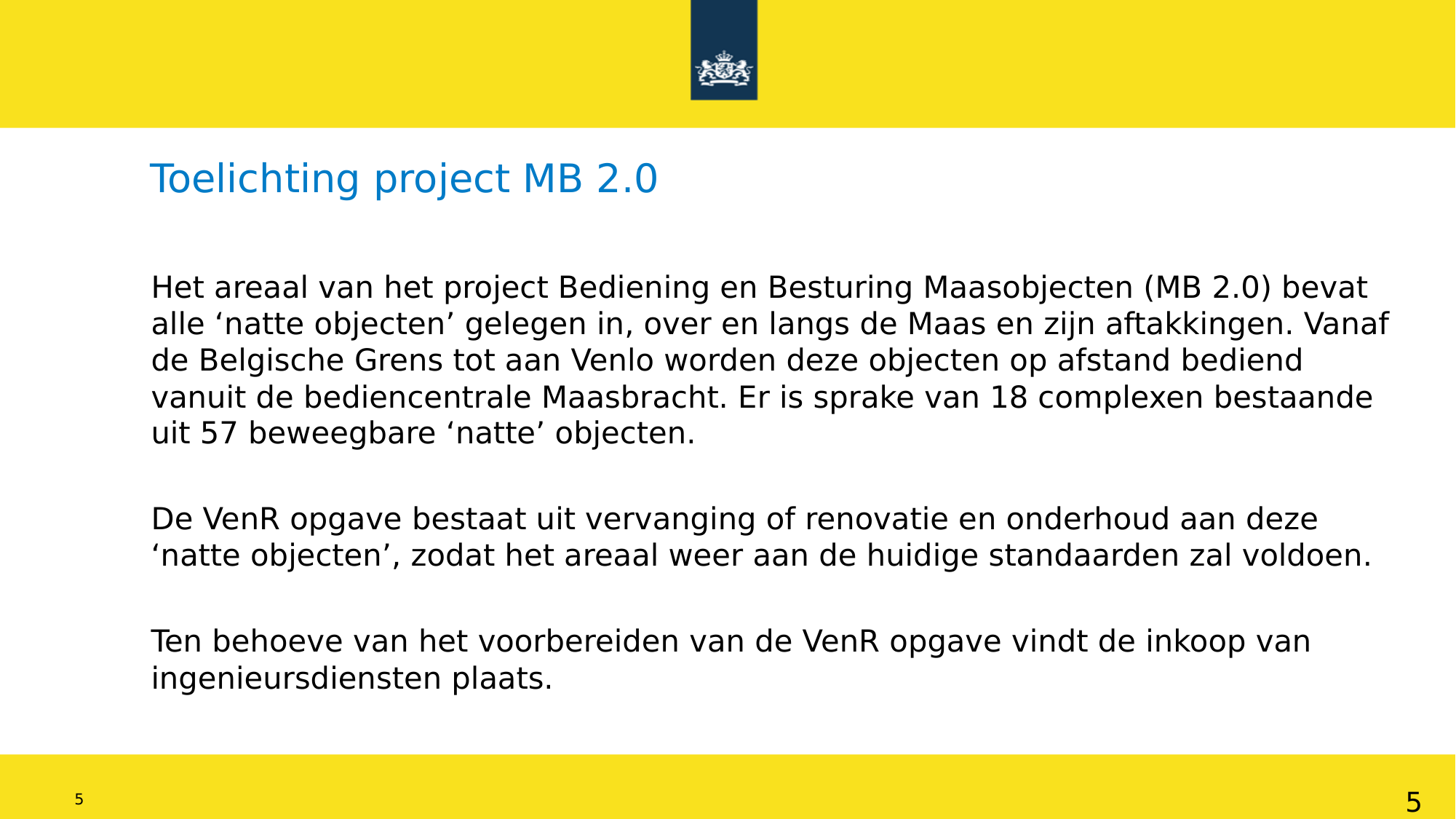

Toelichting project MB 2.0
Het areaal van het project Bediening en Besturing Maasobjecten (MB 2.0) bevat alle ‘natte objecten’ gelegen in, over en langs de Maas en zijn aftakkingen. Vanaf de Belgische Grens tot aan Venlo worden deze objecten op afstand bediend vanuit de bediencentrale Maasbracht. Er is sprake van 18 complexen bestaande uit 57 beweegbare ‘natte’ objecten.

De VenR opgave bestaat uit vervanging of renovatie en onderhoud aan deze ‘natte objecten’, zodat het areaal weer aan de huidige standaarden zal voldoen.

Ten behoeve van het voorbereiden van de VenR opgave vindt de inkoop van ingenieursdiensten plaats.

5